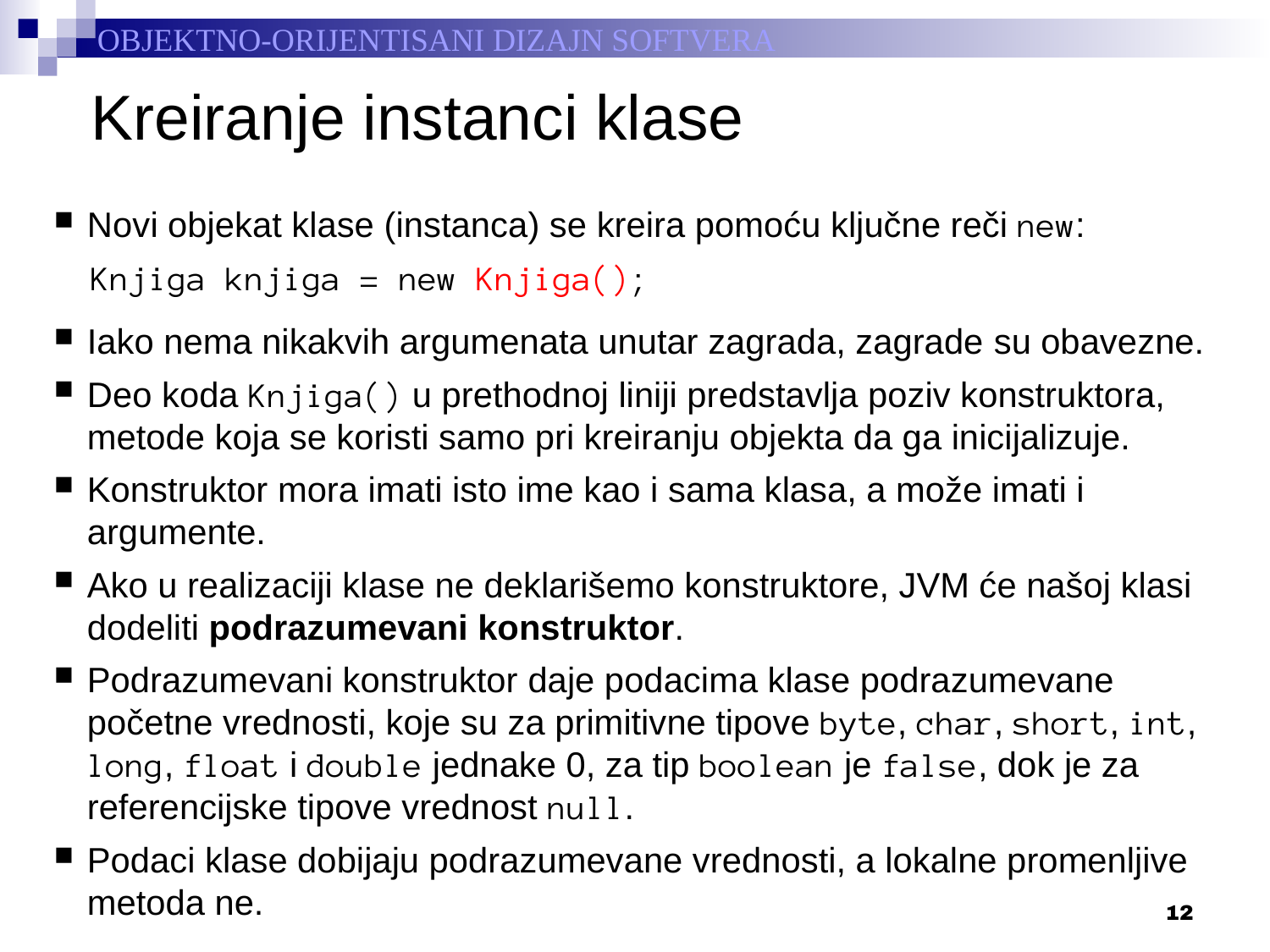

# Kreiranje instanci klase
Novi objekat klase (instanca) se kreira pomoću ključne reči new:
Knjiga knjiga = new Knjiga();
Iako nema nikakvih argumenata unutar zagrada, zagrade su obavezne.
Deo koda Knjiga() u prethodnoj liniji predstavlja poziv konstruktora, metode koja se koristi samo pri kreiranju objekta da ga inicijalizuje.
Konstruktor mora imati isto ime kao i sama klasa, a može imati i argumente.
Ako u realizaciji klase ne deklarišemo konstruktore, JVM će našoj klasi dodeliti podrazumevani konstruktor.
Podrazumevani konstruktor daje podacima klase podrazumevane početne vrednosti, koje su za primitivne tipove byte, char, short, int, long, float i double jednake 0, za tip boolean je false, dok je za referencijske tipove vrednost null.
Podaci klase dobijaju podrazumevane vrednosti, a lokalne promenljive metoda ne.

12